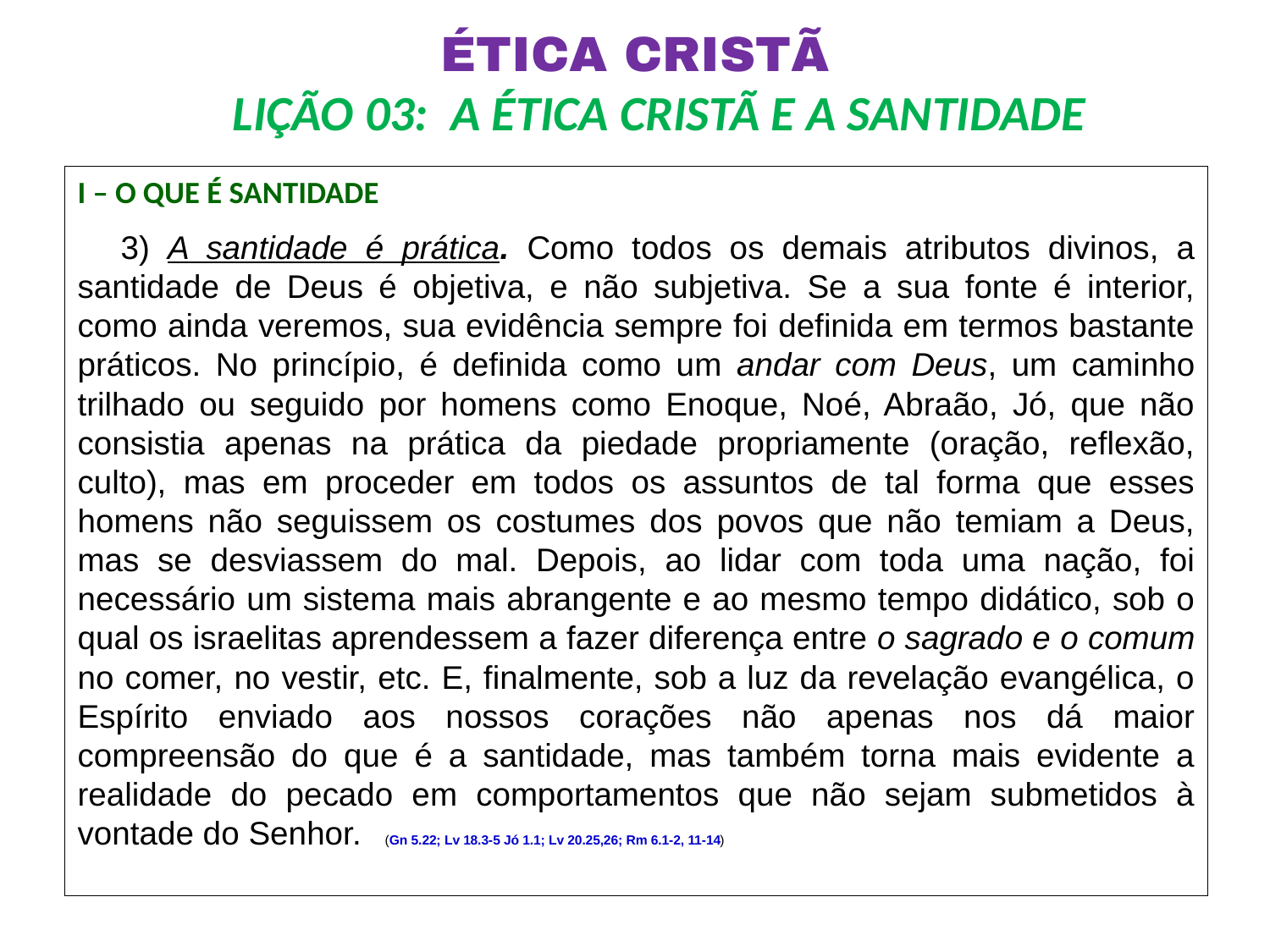

# ÉTICA CRISTÃ LIÇÃO 03:  A ÉTICA CRISTÃ E A SANTIDADE
I – O QUE É SANTIDADE

	 3) A santidade é prática. Como todos os demais atributos divinos, a santidade de Deus é objetiva, e não subjetiva. Se a sua fonte é interior, como ainda veremos, sua evidência sempre foi definida em termos bastante práticos. No princípio, é definida como um andar com Deus, um caminho trilhado ou seguido por homens como Enoque, Noé, Abraão, Jó, que não consistia apenas na prática da piedade propriamente (oração, reflexão, culto), mas em proceder em todos os assuntos de tal forma que esses homens não seguissem os costumes dos povos que não temiam a Deus, mas se desviassem do mal. Depois, ao lidar com toda uma nação, foi necessário um sistema mais abrangente e ao mesmo tempo didático, sob o qual os israelitas aprendessem a fazer diferença entre o sagrado e o comum no comer, no vestir, etc. E, finalmente, sob a luz da revelação evangélica, o Espírito enviado aos nossos corações não apenas nos dá maior compreensão do que é a santidade, mas também torna mais evidente a realidade do pecado em comportamentos que não sejam submetidos à vontade do Senhor.	(Gn 5.22; Lv 18.3-5 Jó 1.1; Lv 20.25,26; Rm 6.1-2, 11-14)